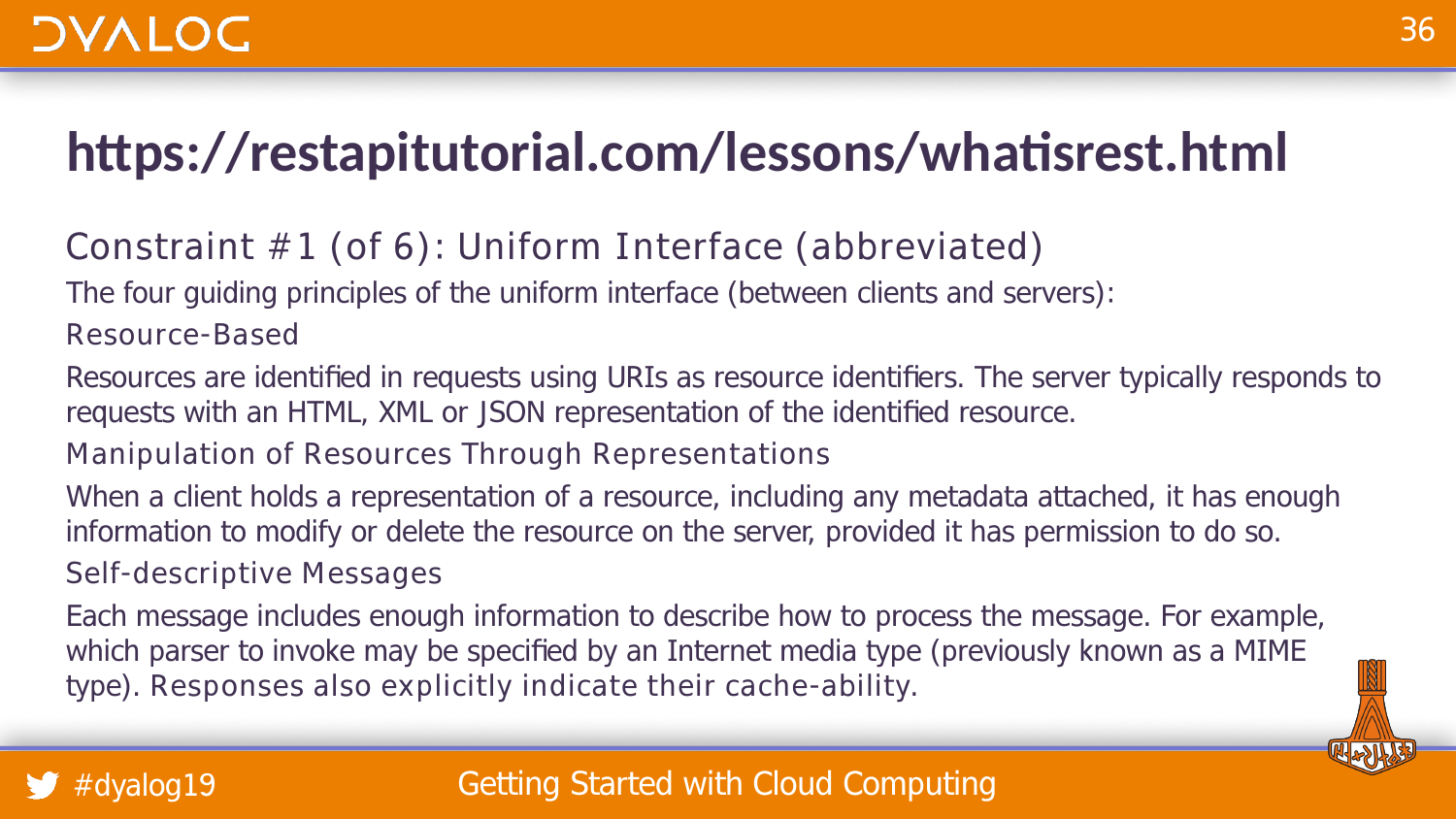

# https://restapitutorial.com/lessons/whatisrest.html
Constraint #1 (of 6): Uniform Interface (abbreviated)
The four guiding principles of the uniform interface (between clients and servers):
Resource-Based
Resources are identified in requests using URIs as resource identifiers. The server typically responds to requests with an HTML, XML or JSON representation of the identified resource.
Manipulation of Resources Through Representations
When a client holds a representation of a resource, including any metadata attached, it has enough information to modify or delete the resource on the server, provided it has permission to do so.
Self-descriptive Messages
Each message includes enough information to describe how to process the message. For example, which parser to invoke may be specified by an Internet media type (previously known as a MIME type). Responses also explicitly indicate their cache-ability.